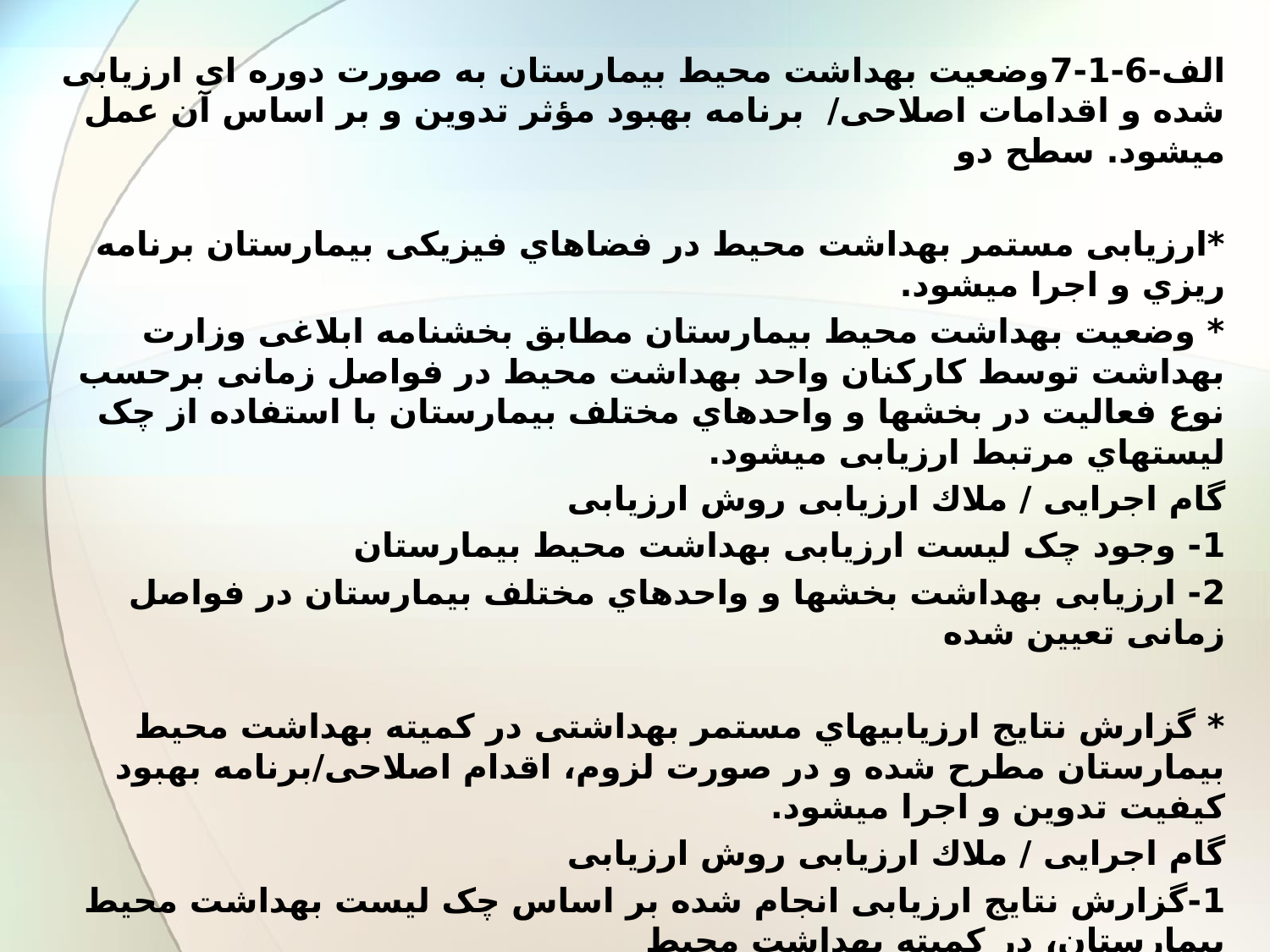

الف-6-1-7	وضعیت بهداشت محیط بیمارستان به صورت دوره ای ارزیابی شده و اقدامات اصلاحی/  برنامه بهبود مؤثر تدوین و بر اساس آن عمل میشود. 	سطح دو

*ارزیابی مستمر بهداشت محیط در فضاهاي فیزیکی بیمارستان برنامه ریزي و اجرا میشود.
* وضعیت بهداشت محیط بیمارستان مطابق بخشنامه ابلاغی وزارت بهداشت توسط کارکنان واحد بهداشت محیط در فواصل زمانی برحسب نوع فعالیت در بخشها و واحدهاي مختلف بیمارستان با استفاده از چک لیستهاي مرتبط ارزیابی میشود.
گام اجرایی / ملاك ارزیابی روش ارزیابی
1- وجود چک لیست ارزیابی بهداشت محیط بیمارستان
2- ارزیابی بهداشت بخشها و واحدهاي مختلف بیمارستان در فواصل زمانی تعیین شده

* گزارش نتایج ارزیابیهاي مستمر بهداشتی در کمیته بهداشت محیط بیمارستان مطرح شده و در صورت لزوم، اقدام اصلاحی/برنامه بهبود کیفیت تدوین و اجرا میشود.
گام اجرایی / ملاك ارزیابی روش ارزیابی
1-گزارش نتایج ارزیابی انجام شده بر اساس چک لیست بهداشت محیط بیمارستان، در کمیته بهداشت محیط
2-اجراي اقدامات اصلاحی/برنامه بهبود کیفیت بر اساس نتایج ارزیابی